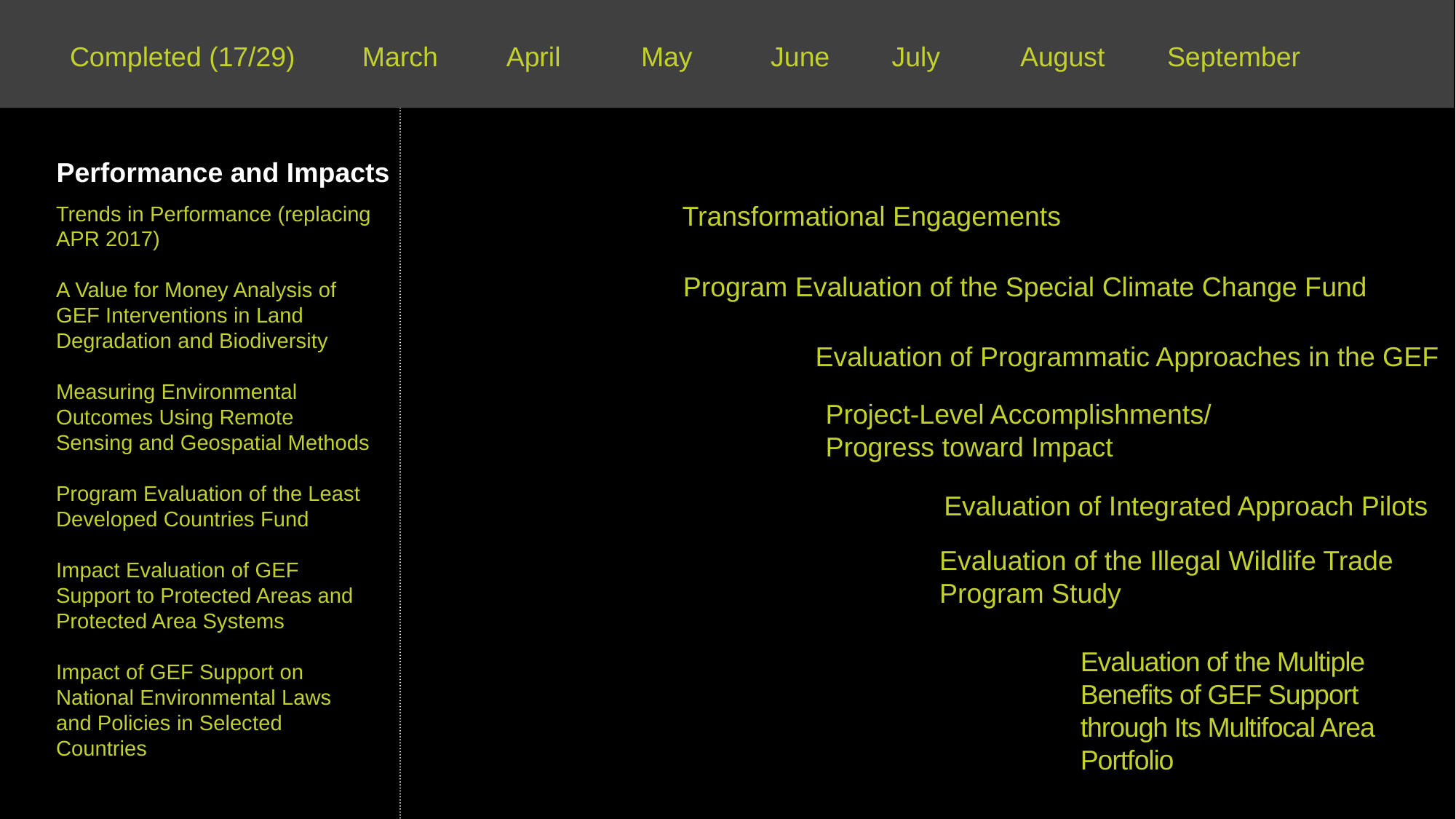

August
September
Completed (17/29)
March
April
May
June
July
Performance and Impacts
Transformational Engagements
Trends in Performance (replacing APR 2017)

A Value for Money Analysis of GEF Interventions in Land Degradation and Biodiversity

Measuring Environmental Outcomes Using Remote Sensing and Geospatial Methods

Program Evaluation of the Least Developed Countries Fund

Impact Evaluation of GEF Support to Protected Areas and Protected Area Systems

Impact of GEF Support on National Environmental Laws and Policies in Selected Countries
Program Evaluation of the Special Climate Change Fund
Evaluation of Programmatic Approaches in the GEF
Project-Level Accomplishments/ Progress toward Impact
Evaluation of Integrated Approach Pilots
Evaluation of the Illegal Wildlife Trade Program Study
Evaluation of the Multiple Benefits of GEF Support through Its Multifocal Area Portfolio